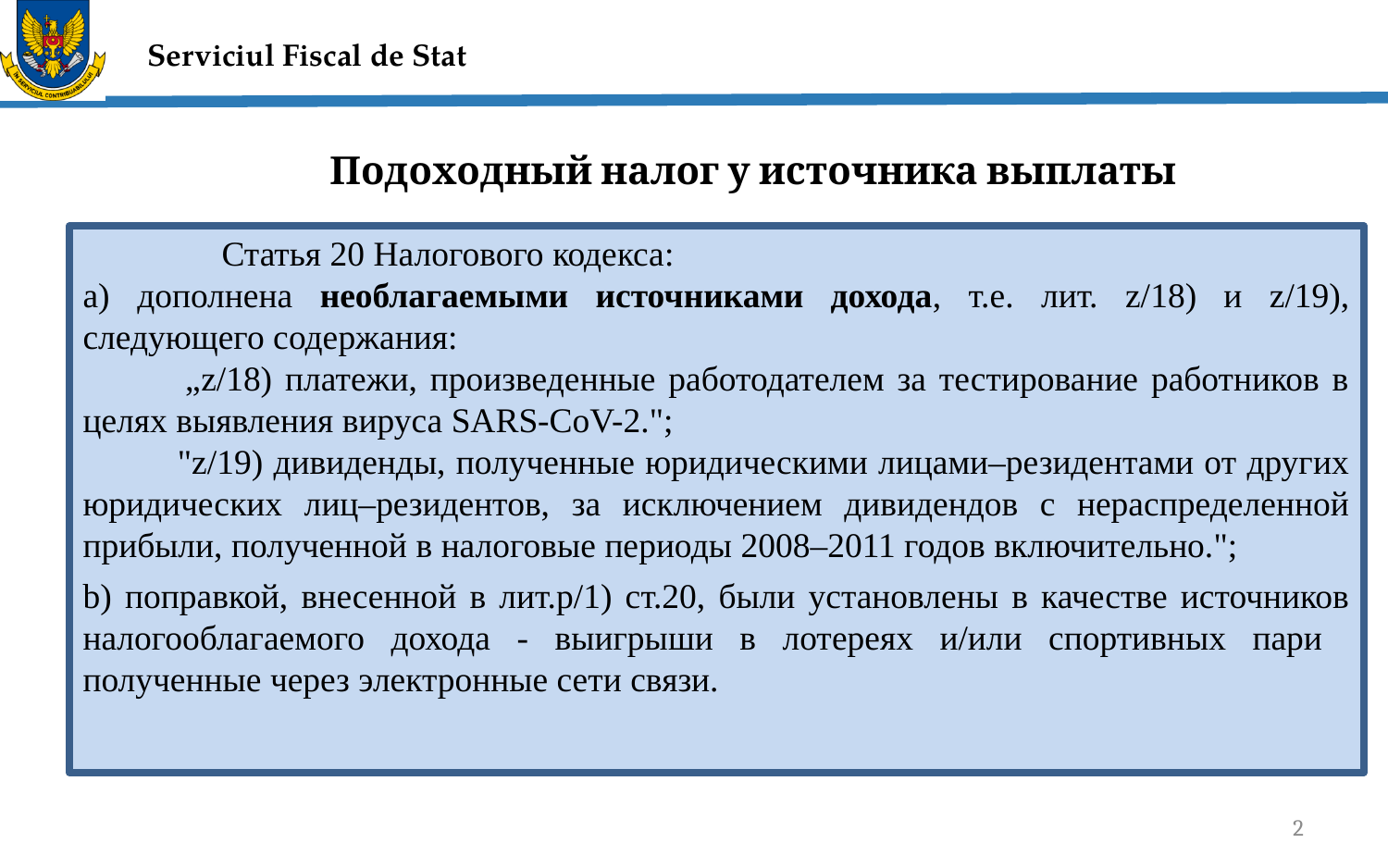

Подоходный налог у источника выплаты

	Статья 20 Налогового кодекса:
a) дополнена необлагаемыми источниками дохода, т.е. лит. z/18) и z/19), следующего содержания:
        „z/18) платежи, произведенные работодателем за тестирование работников в целях выявления вируса SARS-CoV-2.";
         "z/19) дивиденды, полученные юридическими лицами–резидентами от других юридических лиц–резидентов, за исключением дивидендов с нераспределенной прибыли, полученной в налоговые периоды 2008–2011 годов включительно.";

b) поправкой, внесенной в лит.p/1) ст.20, были установлены в качестве источников налогооблагаемого дохода - выигрыши в лотереях и/или спортивных пари  полученные через электронные сети связи.

2